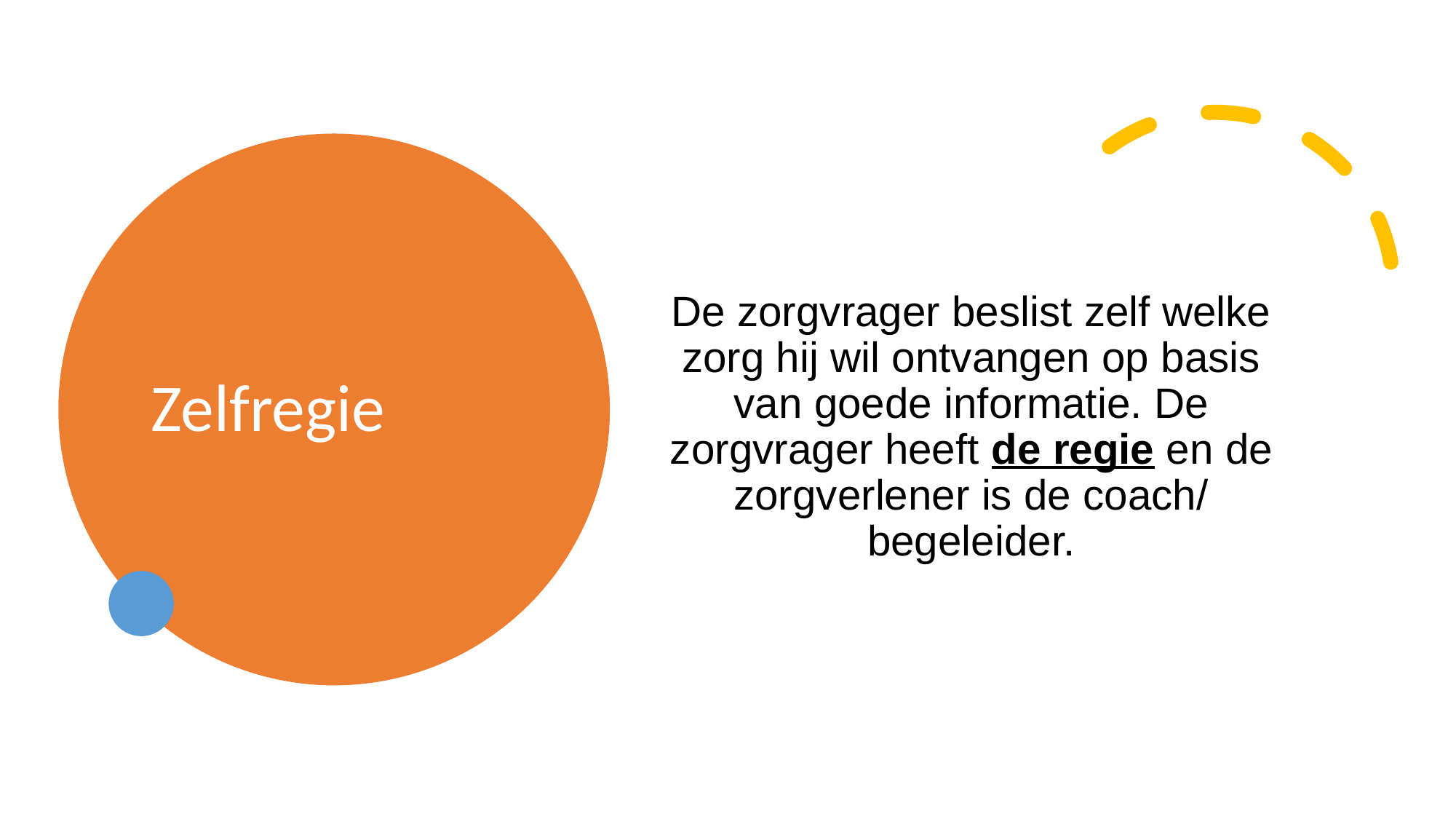

# Zelfregie
De zorgvrager beslist zelf welke zorg hij wil ontvangen op basis van goede informatie. De zorgvrager heeft de regie en de zorgverlener is de coach/ begeleider.